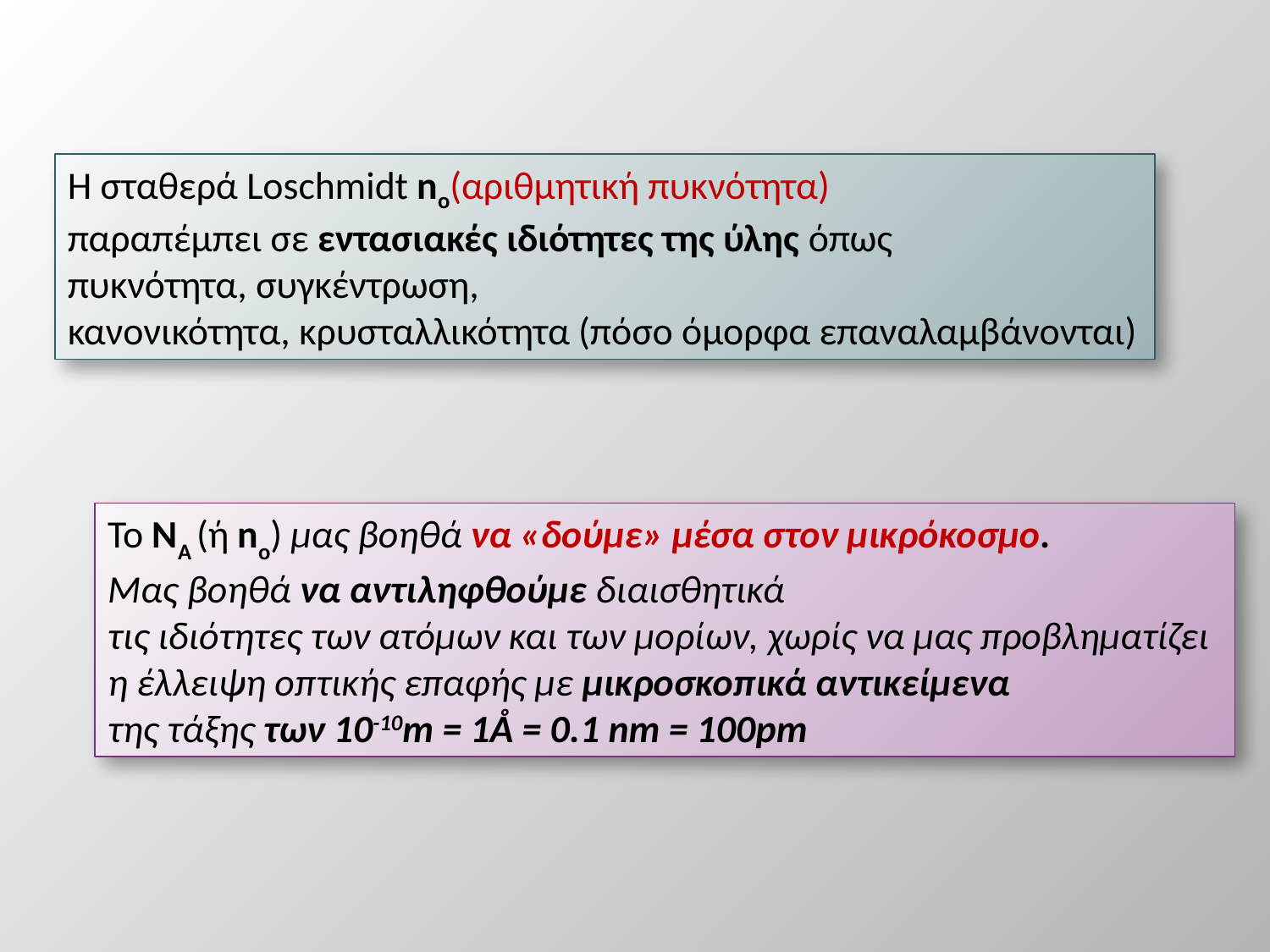

Η σταθερά Loschmidt no(αριθμητική πυκνότητα)
παραπέμπει σε εντασιακές ιδιότητες της ύλης όπως
πυκνότητα, συγκέντρωση,
κανονικότητα, κρυσταλλικότητα (πόσο όμορφα επαναλαμβάνονται)
Το NA (ή no) μας βοηθά να «δούμε» μέσα στον μικρόκοσμο.
Μας βοηθά να αντιληφθούμε διαισθητικά
τις ιδιότητες των ατόμων και των μορίων, χωρίς να μας προβληματίζει
η έλλειψη οπτικής επαφής με μικροσκοπικά αντικείμενα
της τάξης των 10-10m = 1Å = 0.1 nm = 100pm